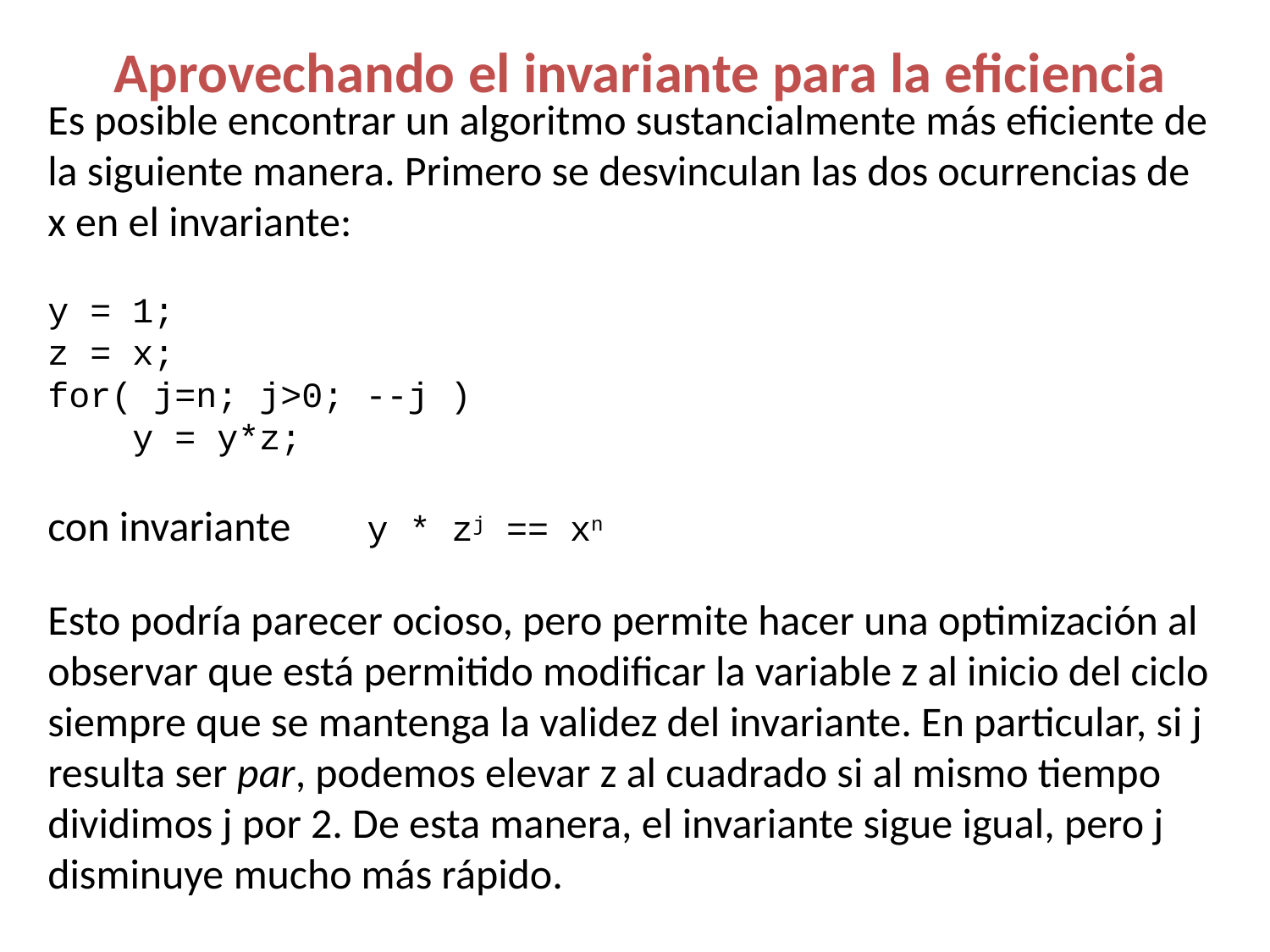

# Aprovechando el invariante para la eficiencia
Es posible encontrar un algoritmo sustancialmente más eficiente de la siguiente manera. Primero se desvinculan las dos ocurrencias de x en el invariante:

y = 1;
z = x;
for( j=n; j>0; --j )
    y = y*z;

con invariante        y * zj == xn

Esto podría parecer ocioso, pero permite hacer una optimización al observar que está permitido modificar la variable z al inicio del ciclo siempre que se mantenga la validez del invariante. En particular, si j resulta ser par, podemos elevar z al cuadrado si al mismo tiempo dividimos j por 2. De esta manera, el invariante sigue igual, pero j disminuye mucho más rápido.